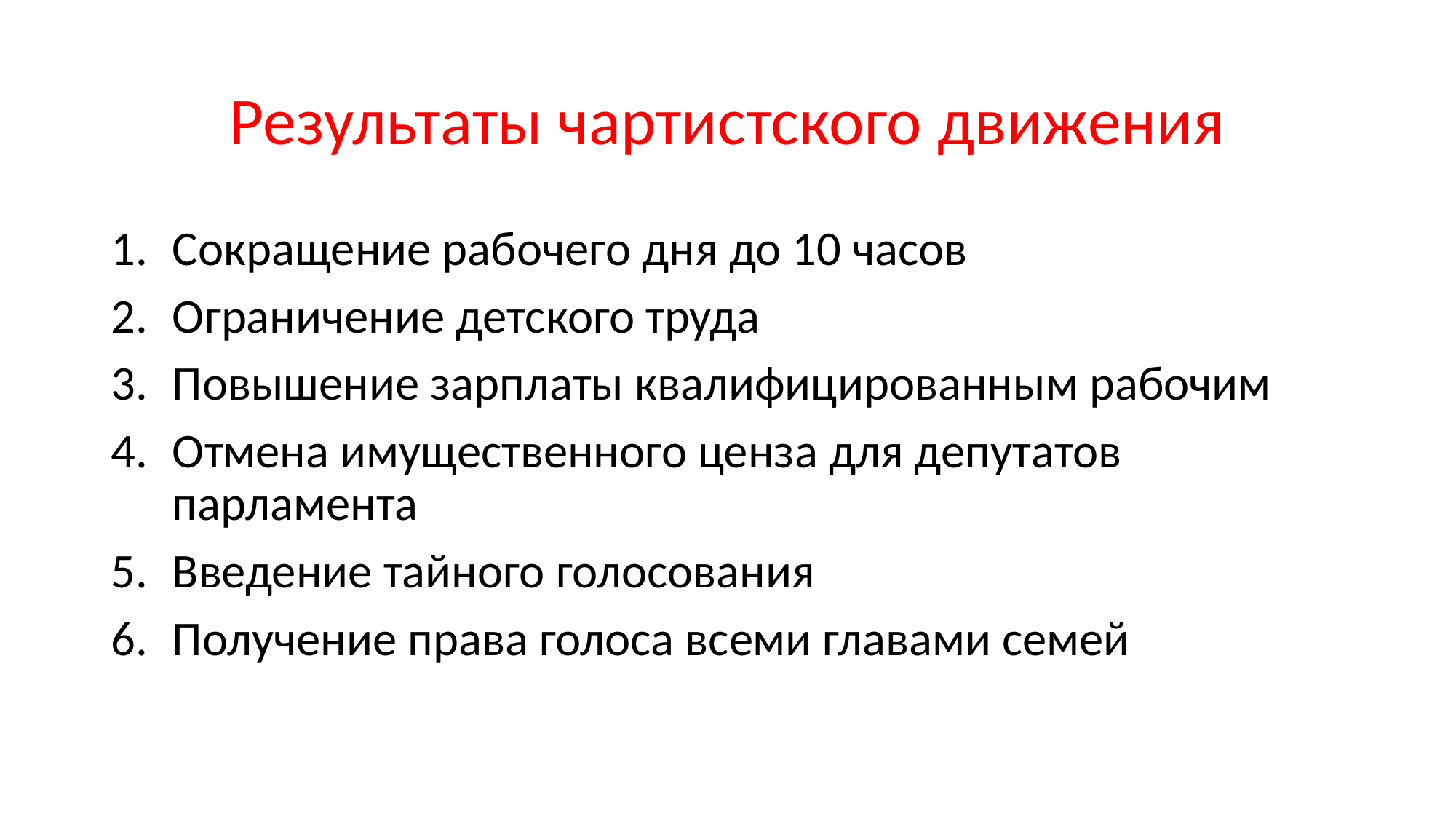

# Результаты чартистского движения
Сокращение рабочего дня до 10 часов
Ограничение детского труда
Повышение зарплаты квалифицированным рабочим
Отмена имущественного ценза для депутатов парламента
Введение тайного голосования
Получение права голоса всеми главами семей